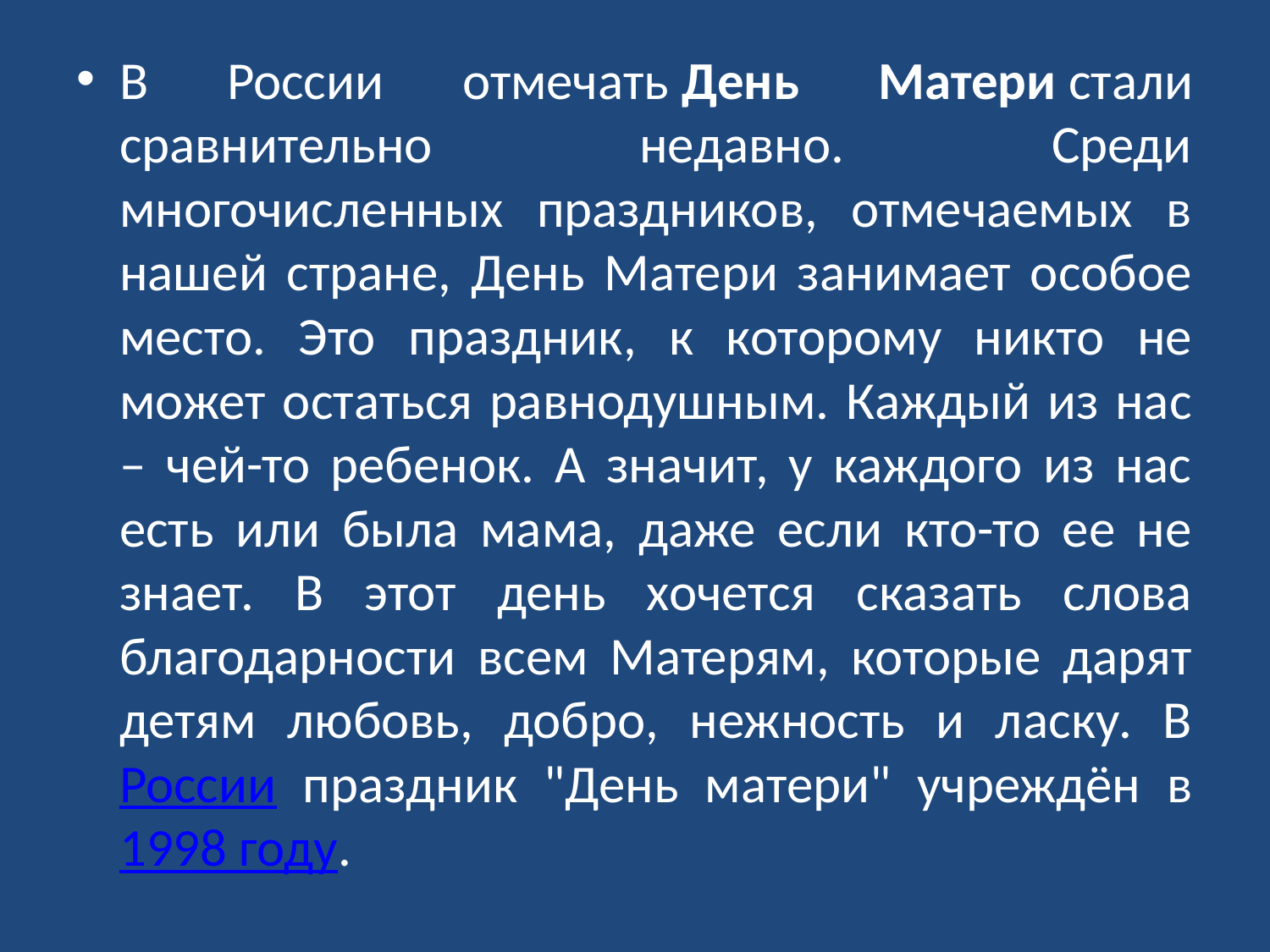

В России отмечать День Матери стали сравнительно недавно. Среди многочисленных праздников, отмечаемых в нашей стране, День Матери занимает особое место. Это праздник, к которому никто не может остаться равнодушным. Каждый из нас – чей-то ребенок. А значит, у каждого из нас есть или была мама, даже если кто-то ее не знает. В этот день хочется сказать слова благодарности всем Матерям, которые дарят детям любовь, добро, нежность и ласку. В России праздник "День матери" учреждён в 1998 году.